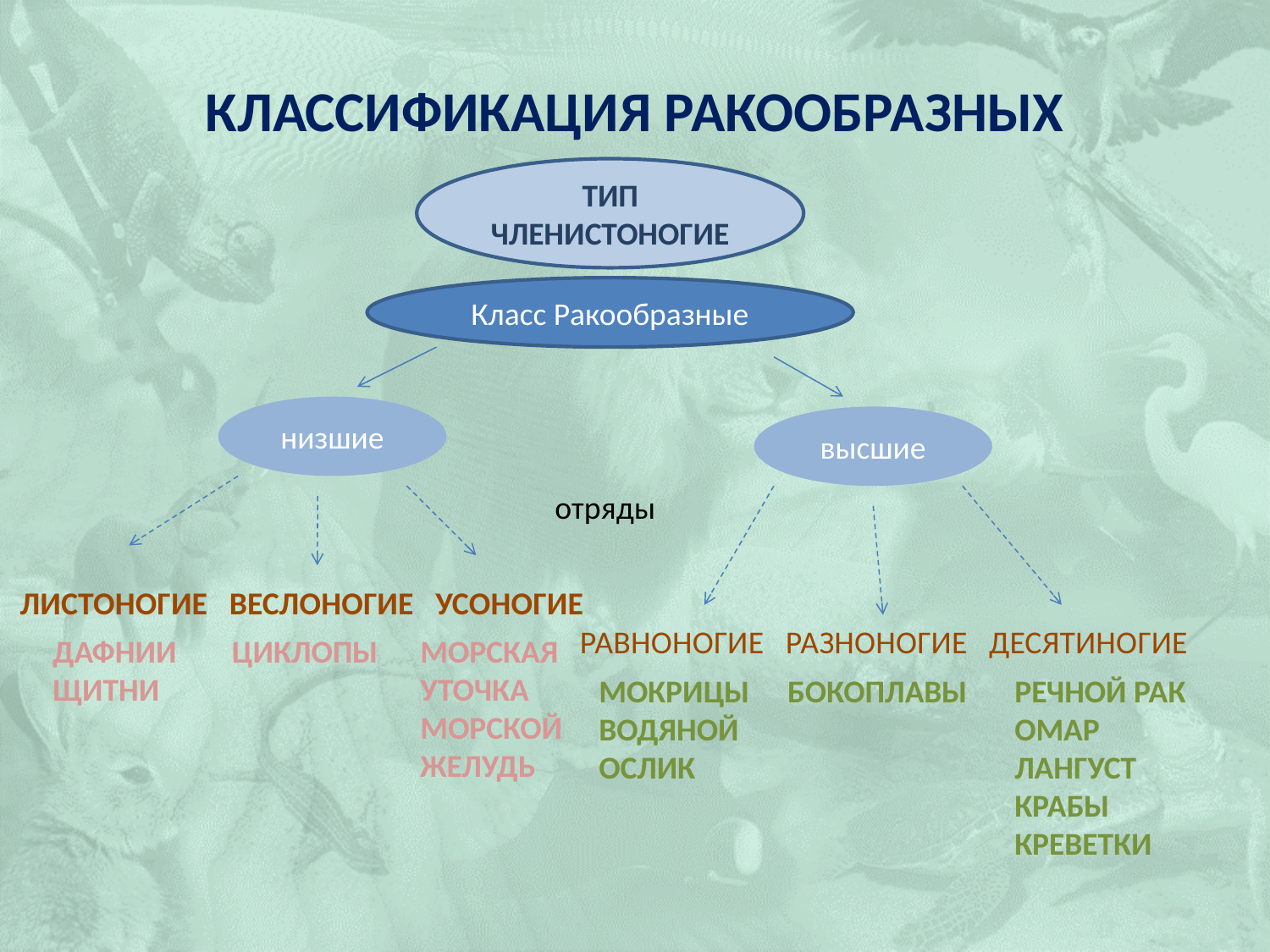

# Классификация ракообразных

 отряды

 ЛИСТОНОГИЕ   ВЕСЛОНОГИЕ   УСОНОГИЕ
                        РАВНОНОГИЕ   РАЗНОНОГИЕ   ДЕСЯТИНОГИЕ

ТИП ЧЛЕНИСТОНОГИЕ
Класс Ракообразные
низшие
высшие
дафнии
щитни
циклопы
Морская
Уточка
Морской
желудь
Мокрицы
Водяной
ослик
бокоплавы
Речной рак
Омар
Лангуст
Крабы
Креветки